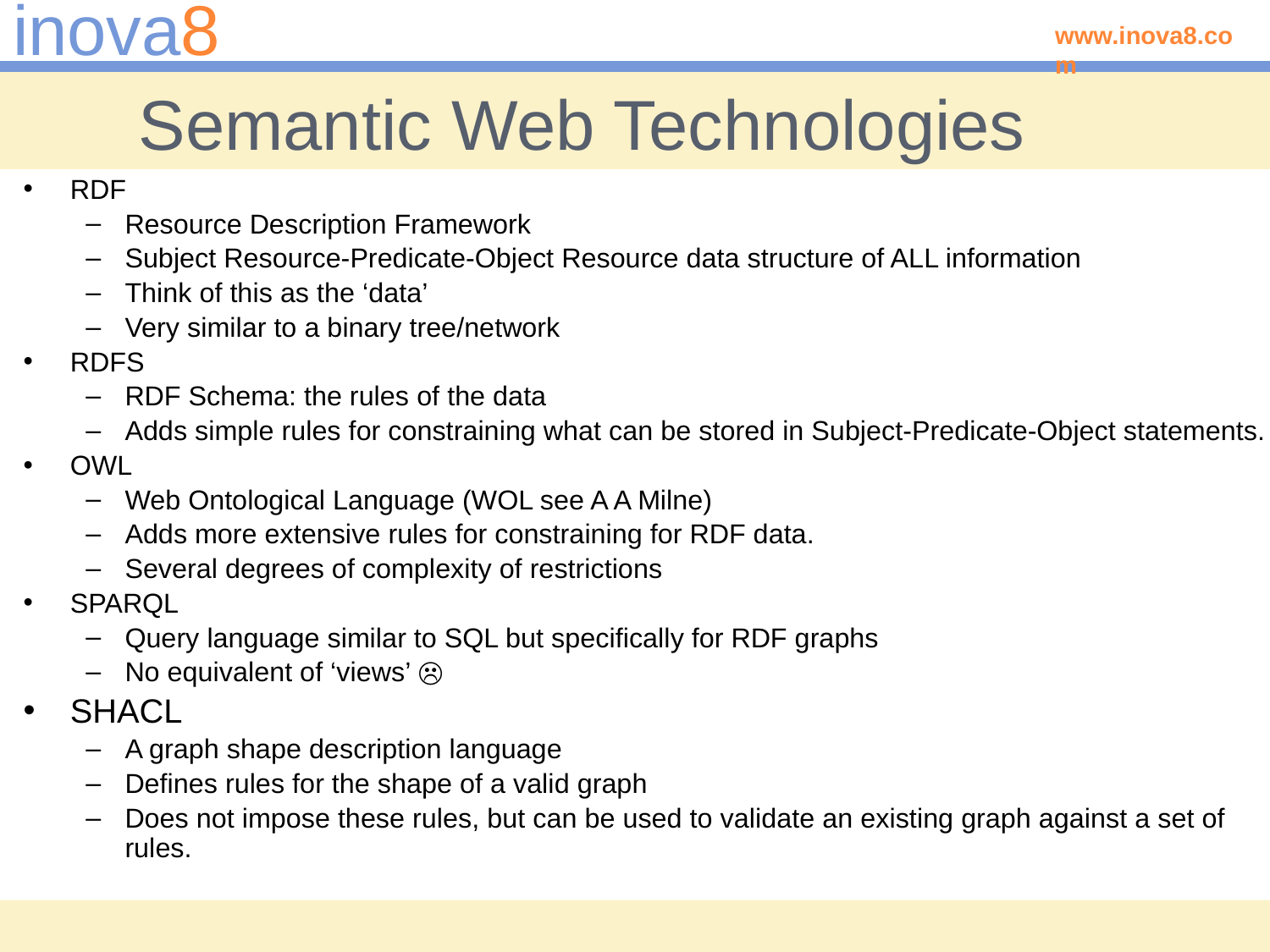

# Semantic Web Technologies
RDF
Resource Description Framework
Subject Resource-Predicate-Object Resource data structure of ALL information
Think of this as the ‘data’
Very similar to a binary tree/network
RDFS
RDF Schema: the rules of the data
Adds simple rules for constraining what can be stored in Subject-Predicate-Object statements.
OWL
Web Ontological Language (WOL see A A Milne)
Adds more extensive rules for constraining for RDF data.
Several degrees of complexity of restrictions
SPARQL
Query language similar to SQL but specifically for RDF graphs
No equivalent of ‘views’ ☹
SHACL
A graph shape description language
Defines rules for the shape of a valid graph
Does not impose these rules, but can be used to validate an existing graph against a set of rules.